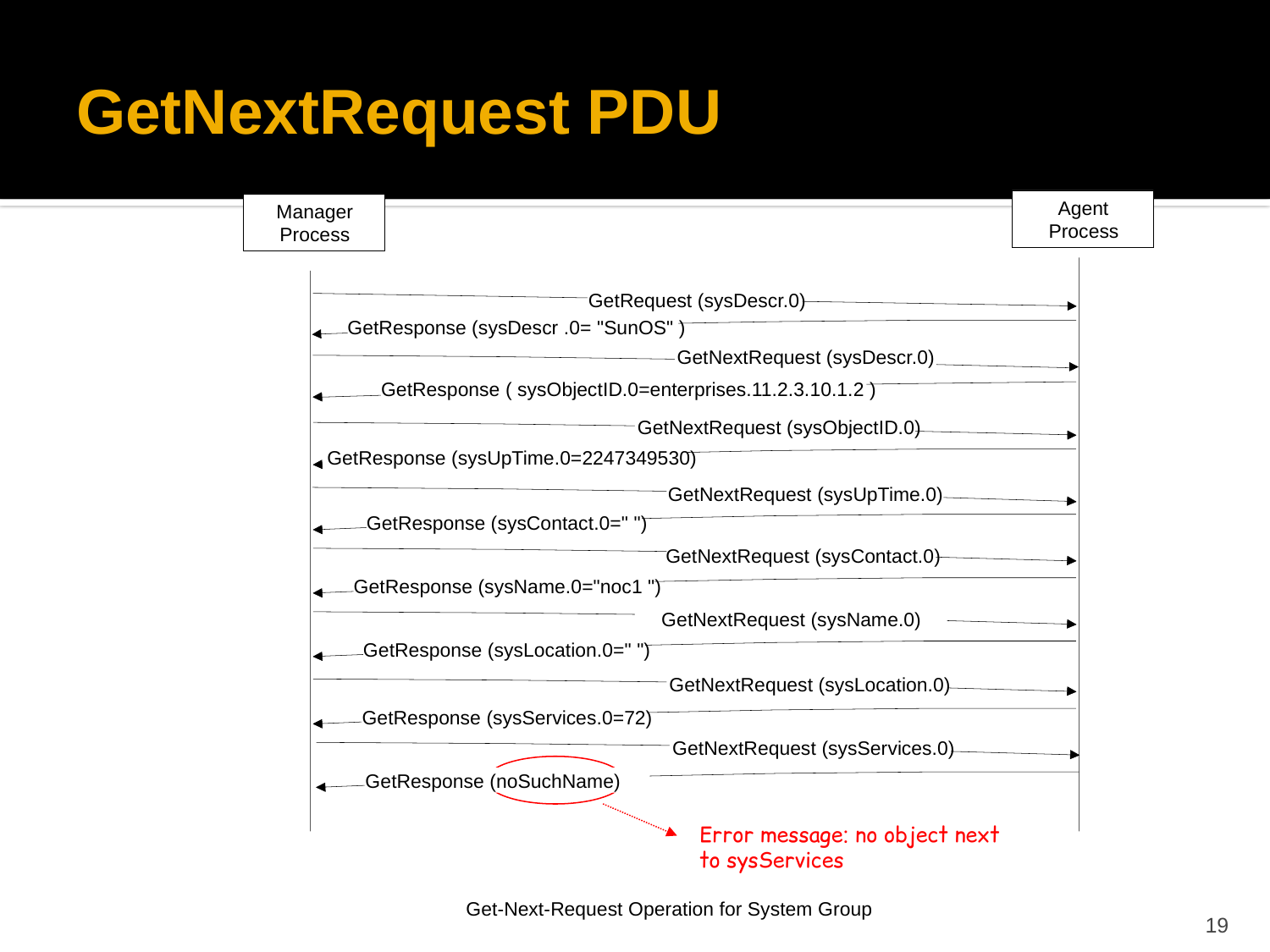

# GetNextRequest PDU

Agent
Manager
Process
Process

GetRequest (sysDescr.0)

GetResponse (sysDescr .0= "SunOS" )

GetNextRequest (sysDescr.0)

GetResponse ( sysObjectID.0=enterprises.11.2.3.10.1.2 )

GetNextRequest (sysObjectID.0)

GetResponse (sysUpTime.0=2247349530)

GetNextRequest (sysUpTime.0)

GetResponse (sysContact.0=" ")

GetNextRequest (sysContact.0)

GetResponse (sysName.0="noc1 ")

GetNextRequest (sysName.0)

GetResponse (sysLocation.0=" ")

GetNextRequest (sysLocation.0)

GetResponse (sysServices.0=72)

GetNextRequest (sysServices.0)

GetResponse (noSuchName)

Error message: no object next
to sysServices
Get-Next-Request Operation for System Group
19